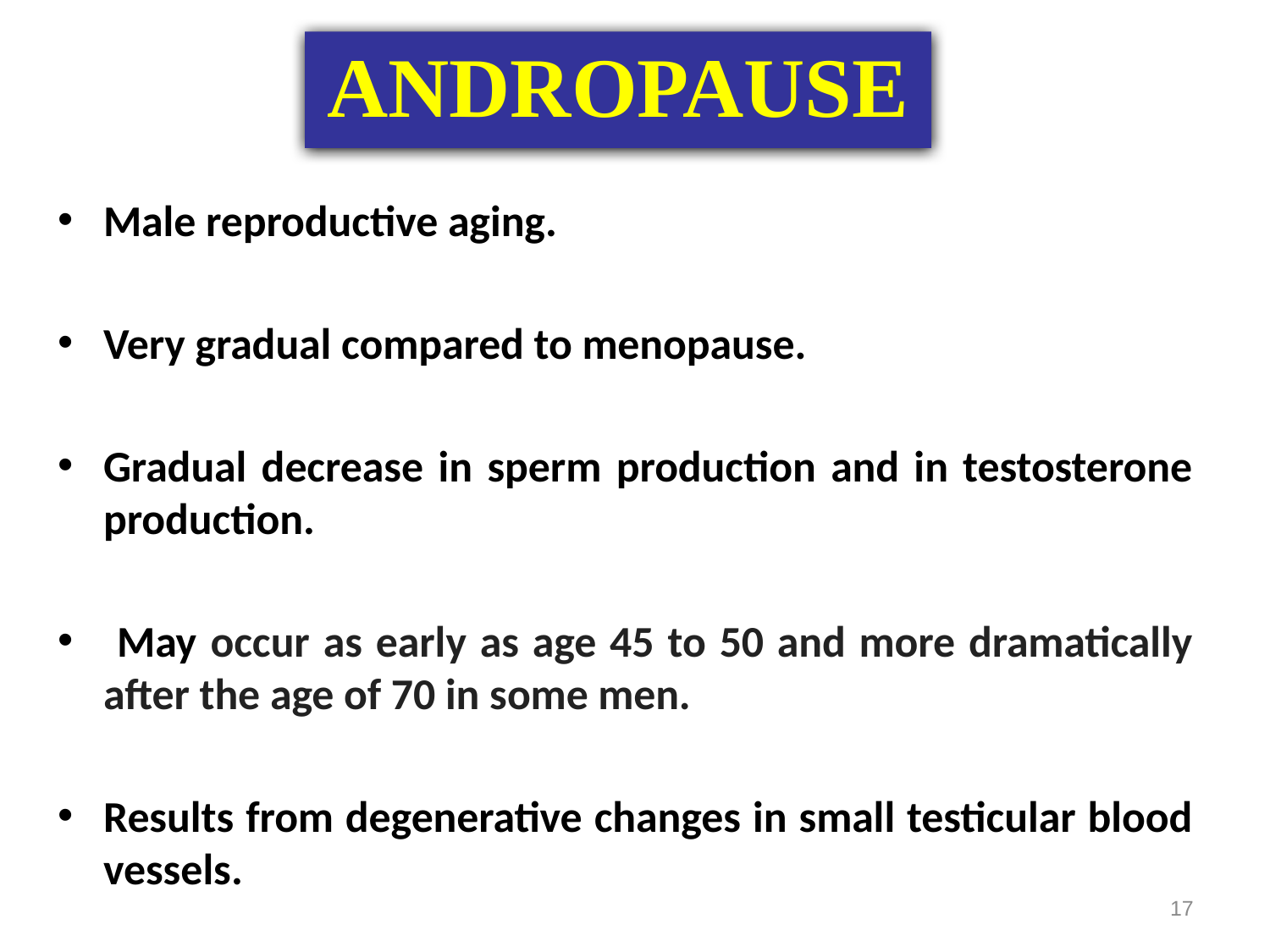

ANDROPAUSE
Male reproductive aging.

Very gradual compared to menopause.

Gradual decrease in sperm production and in testosterone production.

 May occur as early as age 45 to 50 and more dramatically after the age of 70 in some men.

Results from degenerative changes in small testicular blood vessels.

17